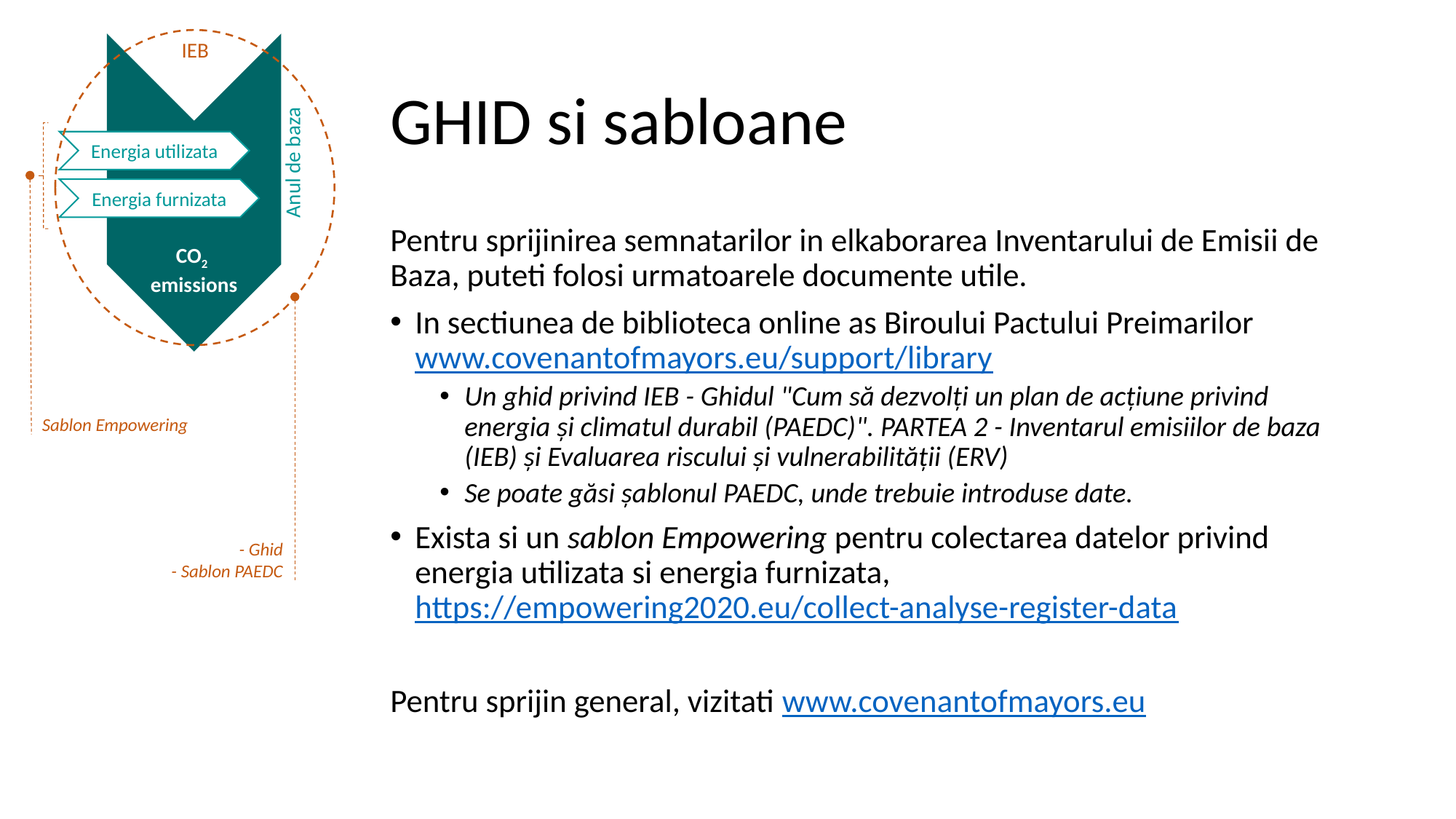

IEB
# GHID si sabloane

CO2
emissions

Energia utilizata
Anul de baza
Energia furnizata
Pentru sprijinirea semnatarilor in elkaborarea Inventarului de Emisii de Baza, puteti folosi urmatoarele documente utile.
In sectiunea de biblioteca online as Biroului Pactului Preimarilor www.covenantofmayors.eu/support/library
Un ghid privind IEB - Ghidul "Cum să dezvolți un plan de acțiune privind energia și climatul durabil (PAEDC)". PARTEA 2 - Inventarul emisiilor de baza (IEB) și Evaluarea riscului și vulnerabilității (ERV)
Se poate găsi șablonul PAEDC, unde trebuie introduse date.
Exista si un sablon Empowering pentru colectarea datelor privind energia utilizata si energia furnizata, https://empowering2020.eu/collect-analyse-register-data

Pentru sprijin general, vizitati www.covenantofmayors.eu
Sablon Empowering
- Ghid
- Sablon PAEDC